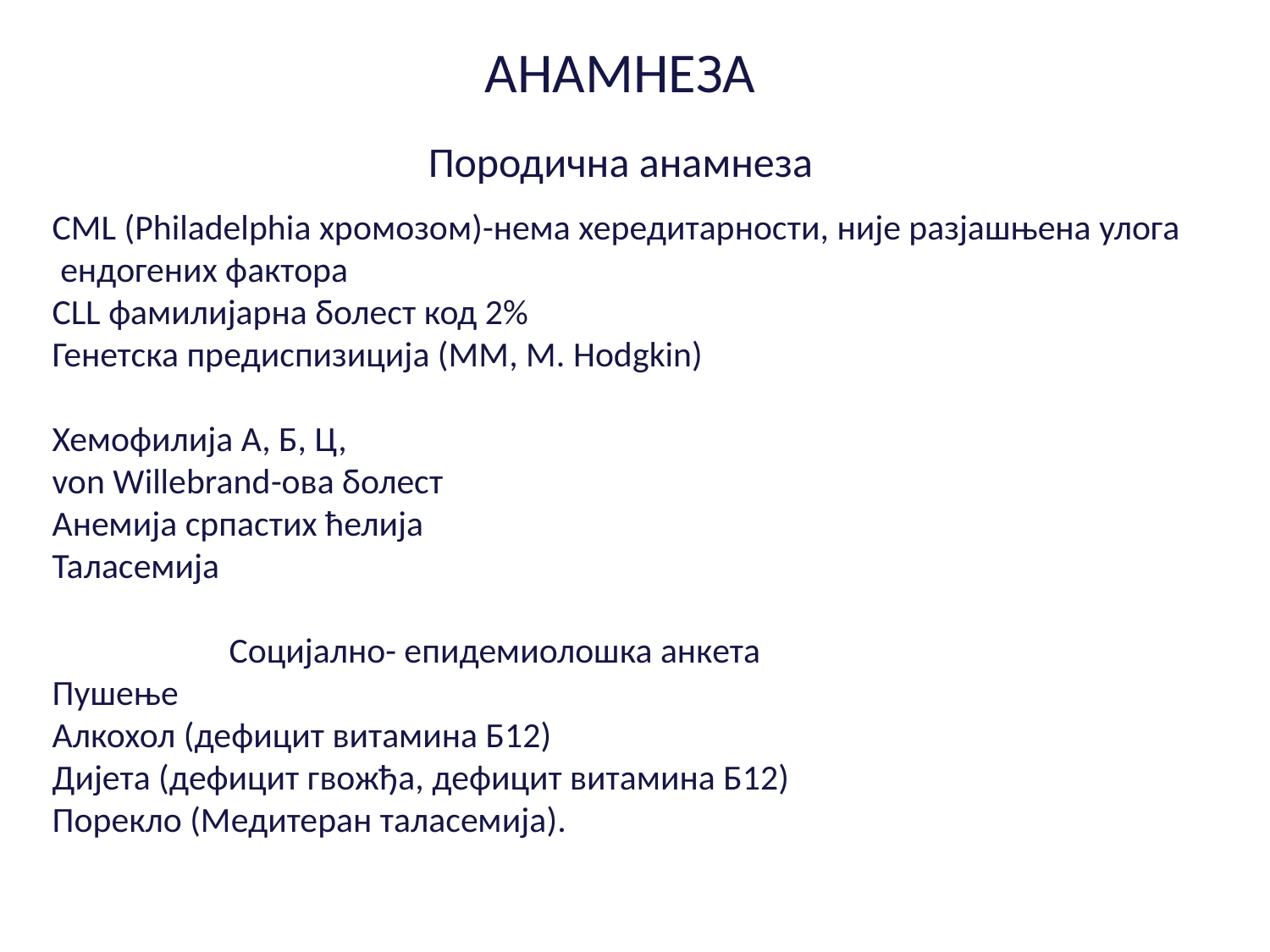

АНАМНЕЗА

CML (Philadelphia хромозом)-нема хередитарности, није разјашњена улога
 ендогених фактора
CLL фамилијарна болест код 2%
Генетска предиспизиција (ММ, М. Hodgkin)

Хемофилија А, Б, Ц,
von Willebrand-ова болест
Анемија српастих ћелија
Таласемија

                      Социјално- епидемиолошка анкета
Пушење
Алкохол (дефицит витамина Б12)
Дијета (дефицит гвожђа, дефицит витамина Б12)
Порекло (Медитеран таласемија).

Породична анамнеза